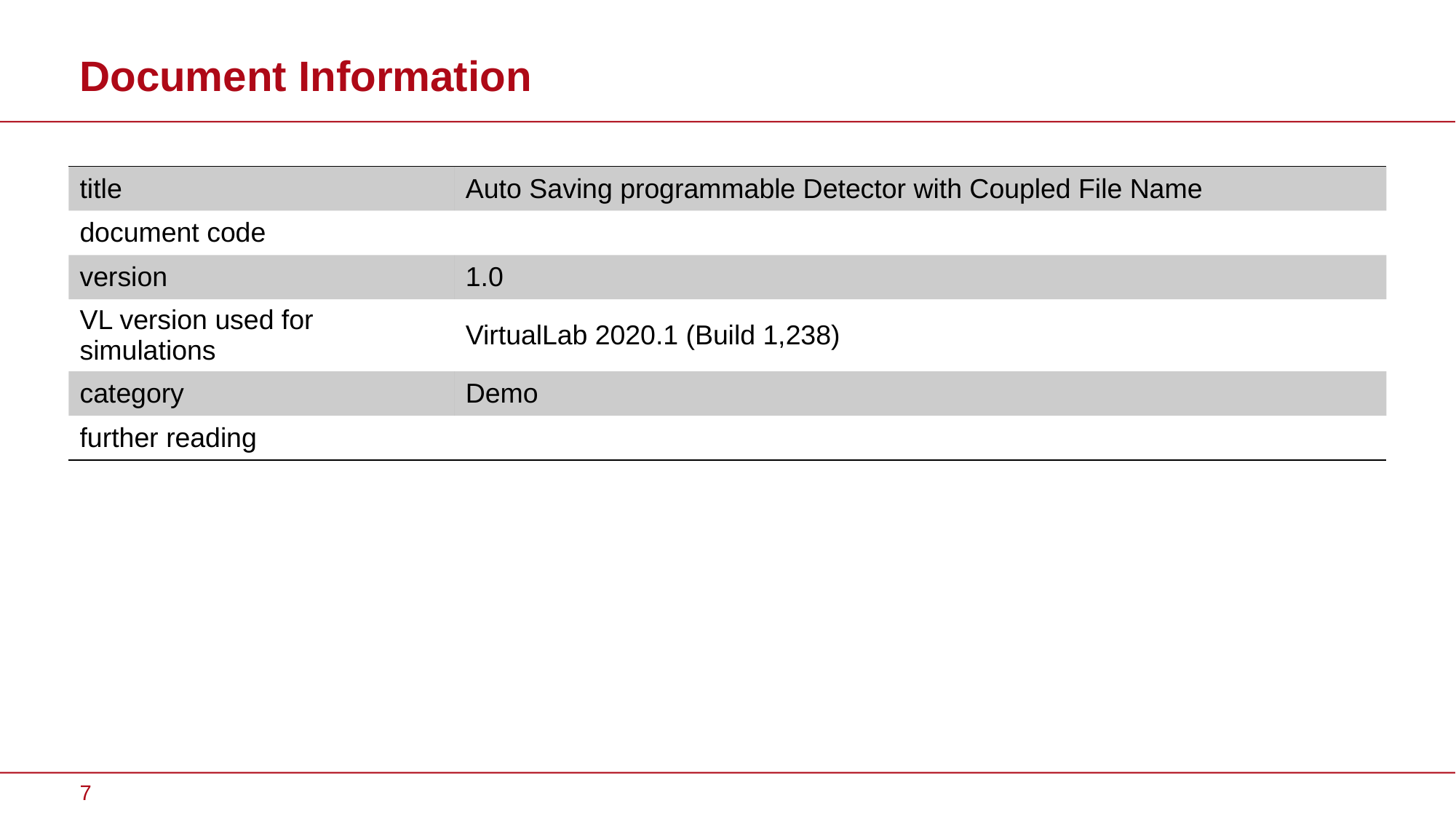

# Document Information
| title | Auto Saving programmable Detector with Coupled File Name |
| --- | --- |
| document code |  |
| version | 1.0 |
| VL version used for simulations | VirtualLab 2020.1 (Build 1,238) |
| category | Demo |
| further reading |  |
7
www.LightTrans.com